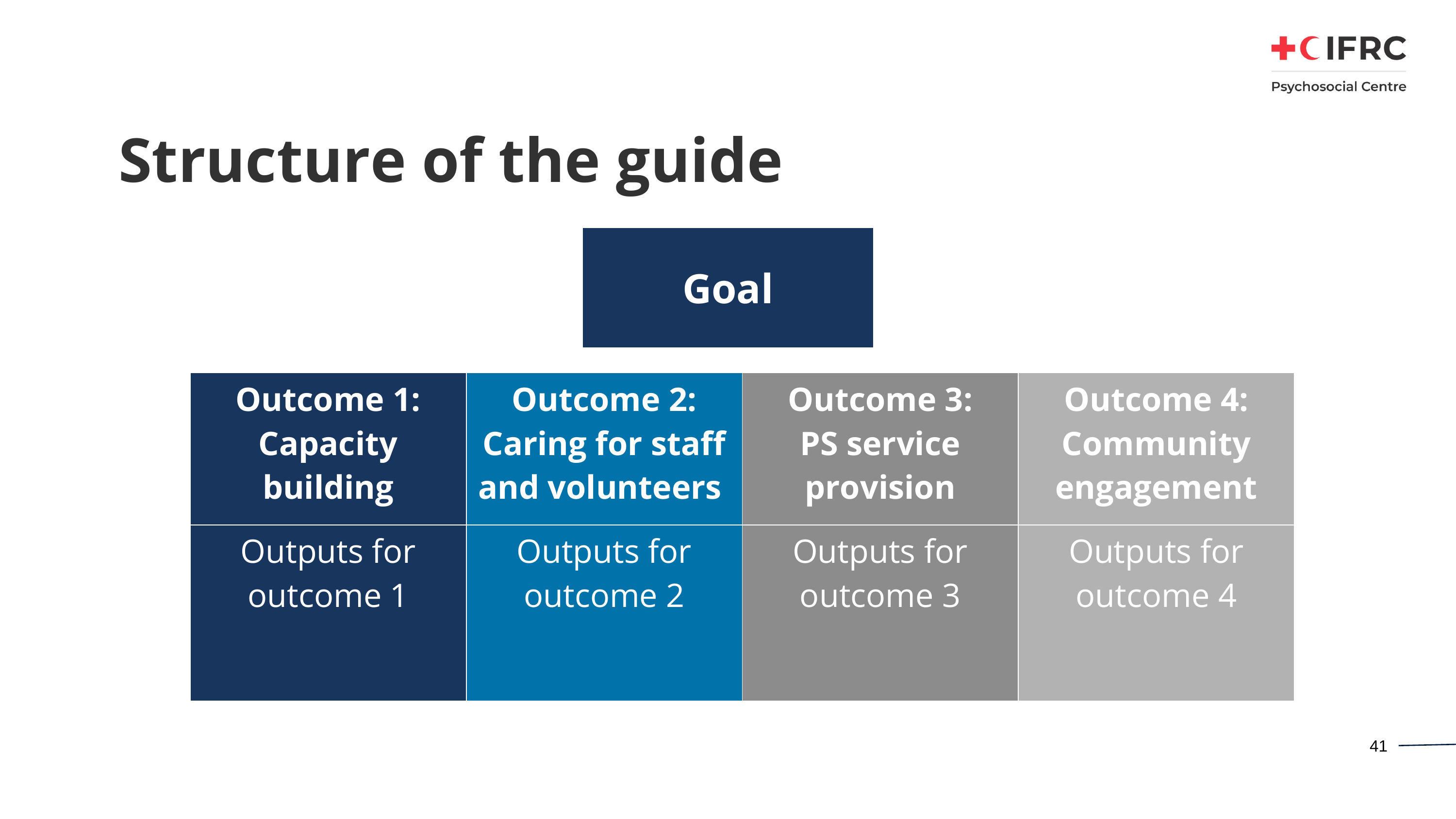

# Structure of the guide
| Goal |
| --- |
| Outcome 1: Capacity building | Outcome 2: Caring for staff and volunteers | Outcome 3: PS service provision | Outcome 4: Community engagement |
| --- | --- | --- | --- |
| Outputs for outcome 1 | Outputs for outcome 2 | Outputs for outcome 3 | Outputs for outcome 4 |